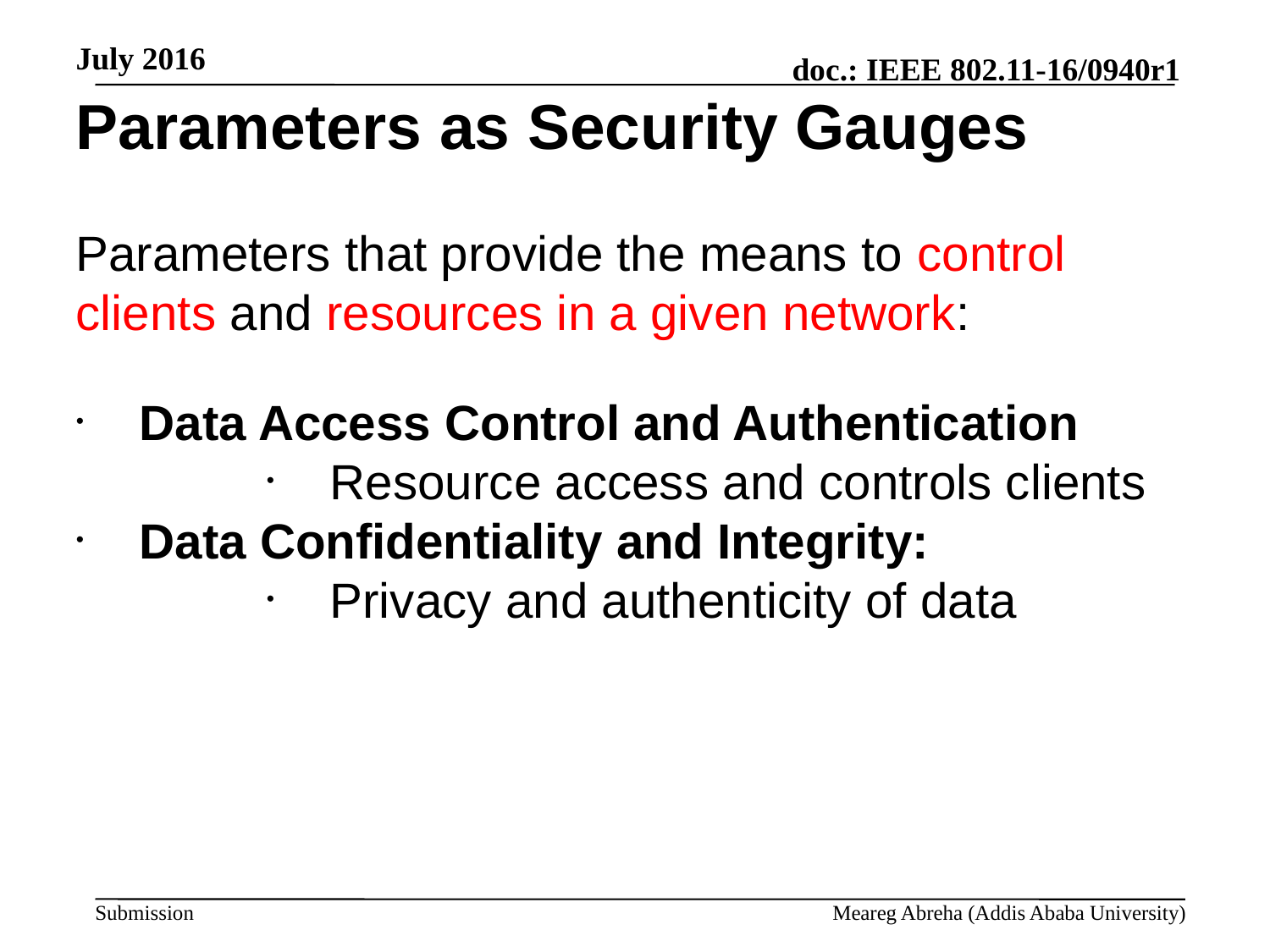

July 2016
Parameters as Security Gauges
Parameters that provide the means to control clients and resources in a given network:

Data Access Control and Authentication
Resource access and controls clients
Data Confidentiality and Integrity:
Privacy and authenticity of data

Meareg Abreha (Addis Ababa University)